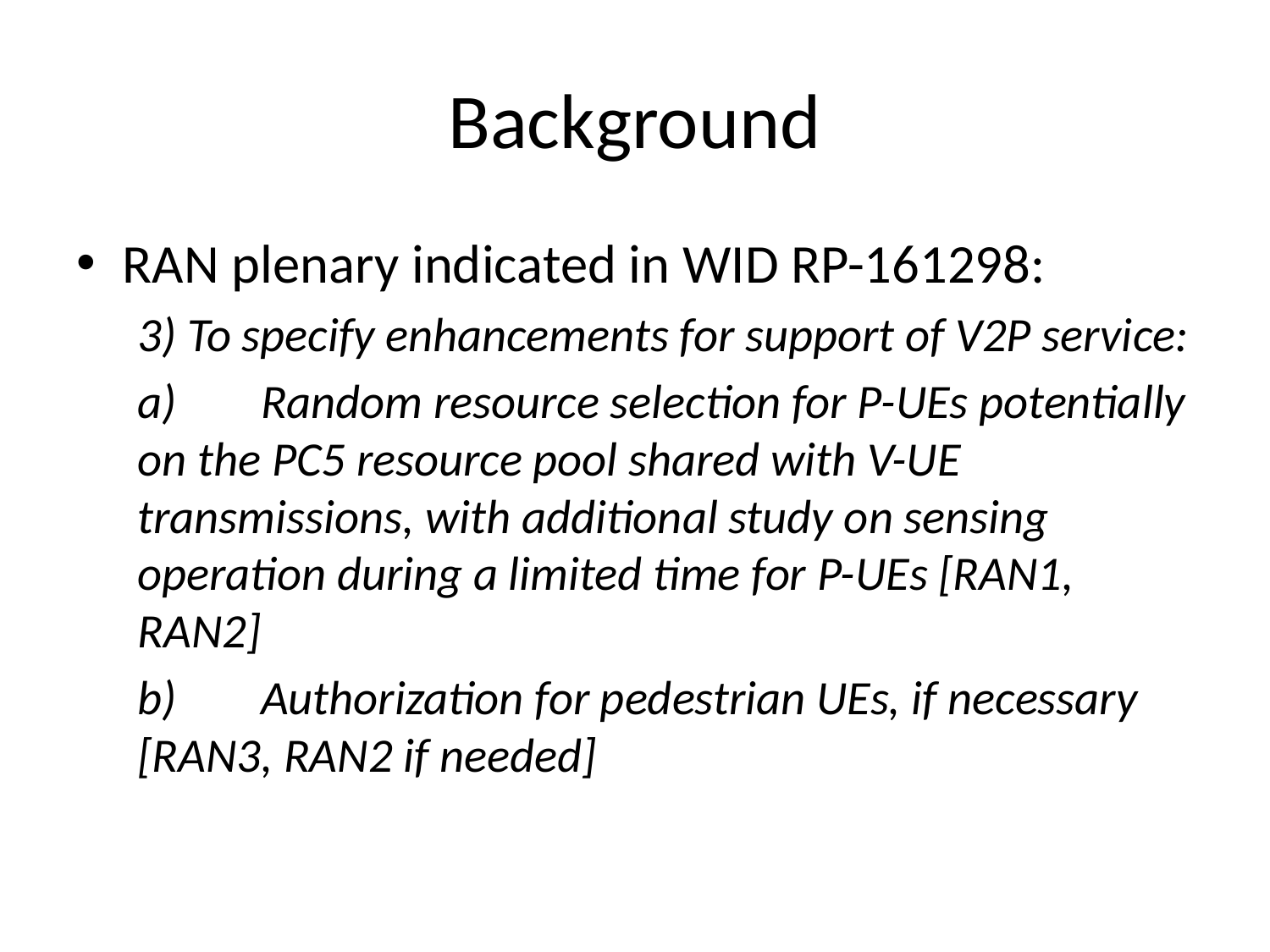

# Background
RAN plenary indicated in WID RP-161298:
3) To specify enhancements for support of V2P service:
a)	Random resource selection for P-UEs potentially on the PC5 resource pool shared with V-UE transmissions, with additional study on sensing operation during a limited time for P-UEs [RAN1, RAN2]
b)	Authorization for pedestrian UEs, if necessary [RAN3, RAN2 if needed]